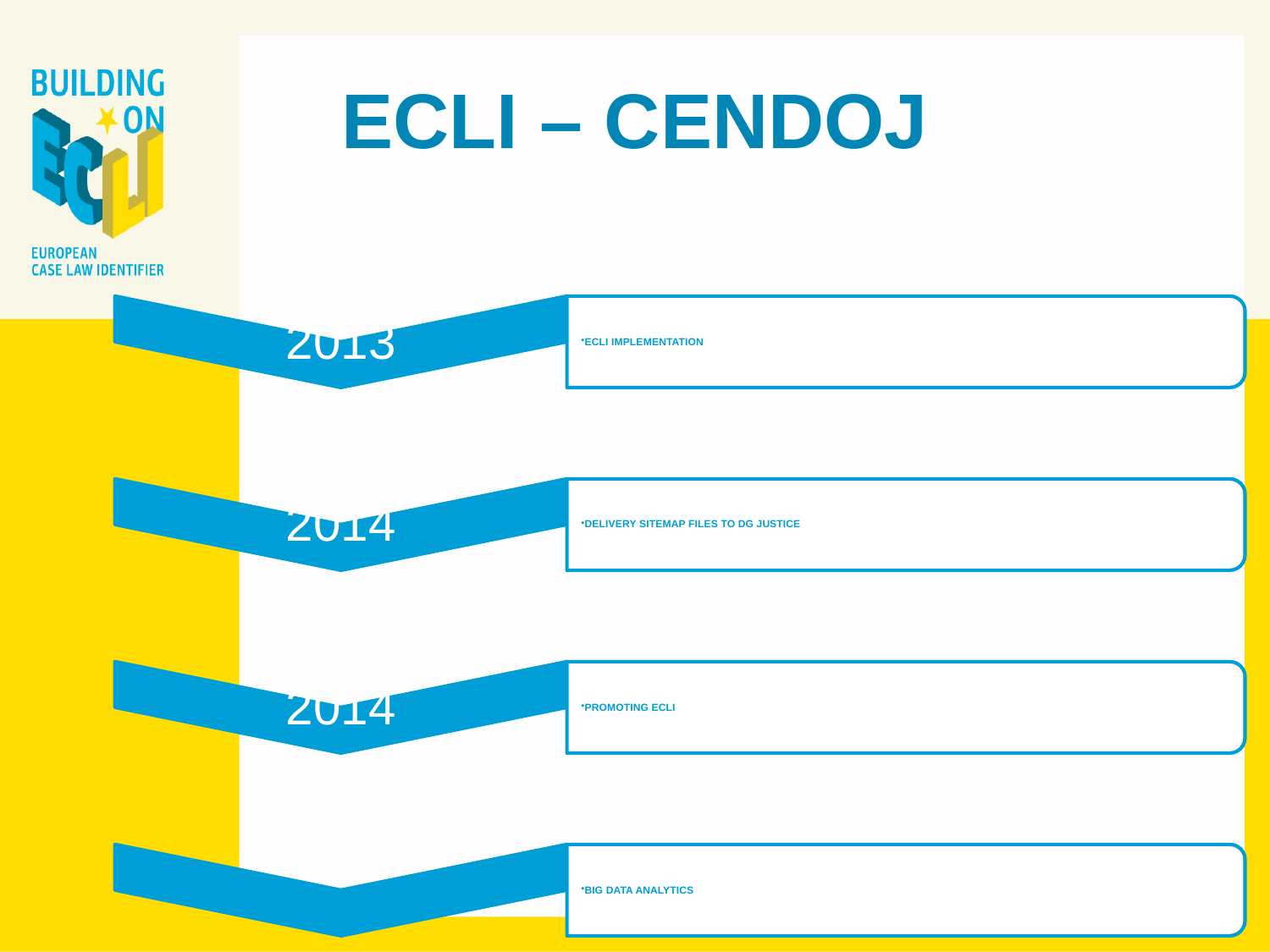

# ECLI – CENDOJ
2013
2014
2014
ECLI IMPLEMENTATION
DELIVERY SITEMAP FILES TO DG JUSTICE
PROMOTING ECLI
BIG DATA ANALYTICS